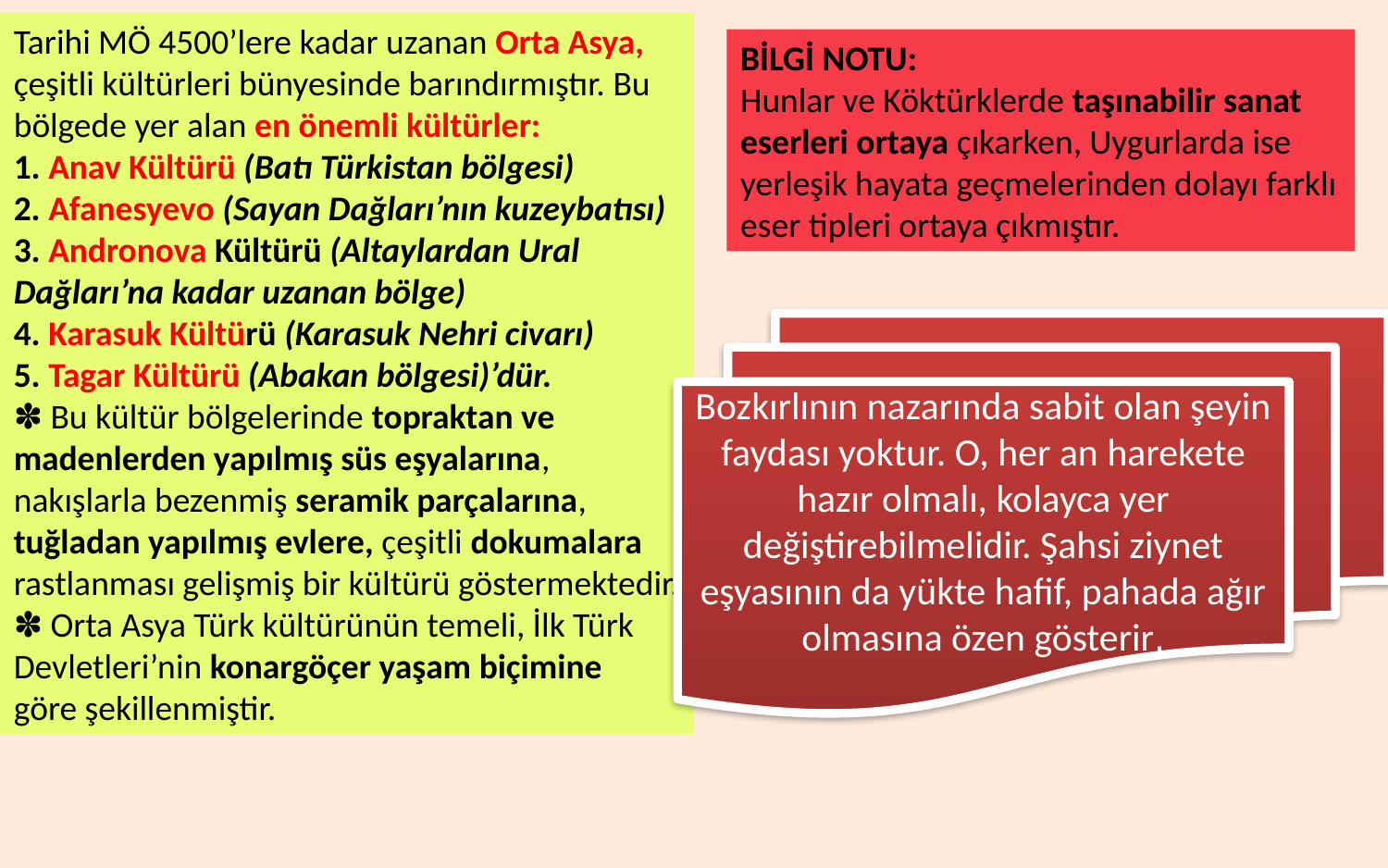

Tarihi MÖ 4500’lere kadar uzanan Orta Asya,
çeşitli kültürleri bünyesinde barındırmıştır. Bu bölgede yer alan en önemli kültürler:
1. Anav Kültürü (Batı Türkistan bölgesi)
2. Afanesyevo (Sayan Dağları’nın kuzeybatısı)
3. Andronova Kültürü (Altaylardan Ural Dağları’na kadar uzanan bölge)
4. Karasuk Kültürü (Karasuk Nehri civarı)
5. Tagar Kültürü (Abakan bölgesi)’dür.
✽ Bu kültür bölgelerinde topraktan ve madenlerden yapılmış süs eşyalarına, nakışlarla bezenmiş seramik parçalarına, tuğladan yapılmış evlere, çeşitli dokumalara rastlanması gelişmiş bir kültürü göstermektedir.
✽ Orta Asya Türk kültürünün temeli, İlk Türk
Devletleri’nin konargöçer yaşam biçimine
göre şekillenmiştir.
BİLGİ NOTU:
Hunlar ve Köktürklerde taşınabilir sanat eserleri ortaya çıkarken, Uygurlarda ise yerleşik hayata geçmelerinden dolayı farklı eser tipleri ortaya çıkmıştır.
Bozkırlının nazarında sabit olan şeyin faydası yoktur. O, her an harekete hazır olmalı, kolayca yer değiştirebilmelidir. Şahsi ziynet eşyasının da yükte hafif, pahada ağır olmasına özen gösterir.